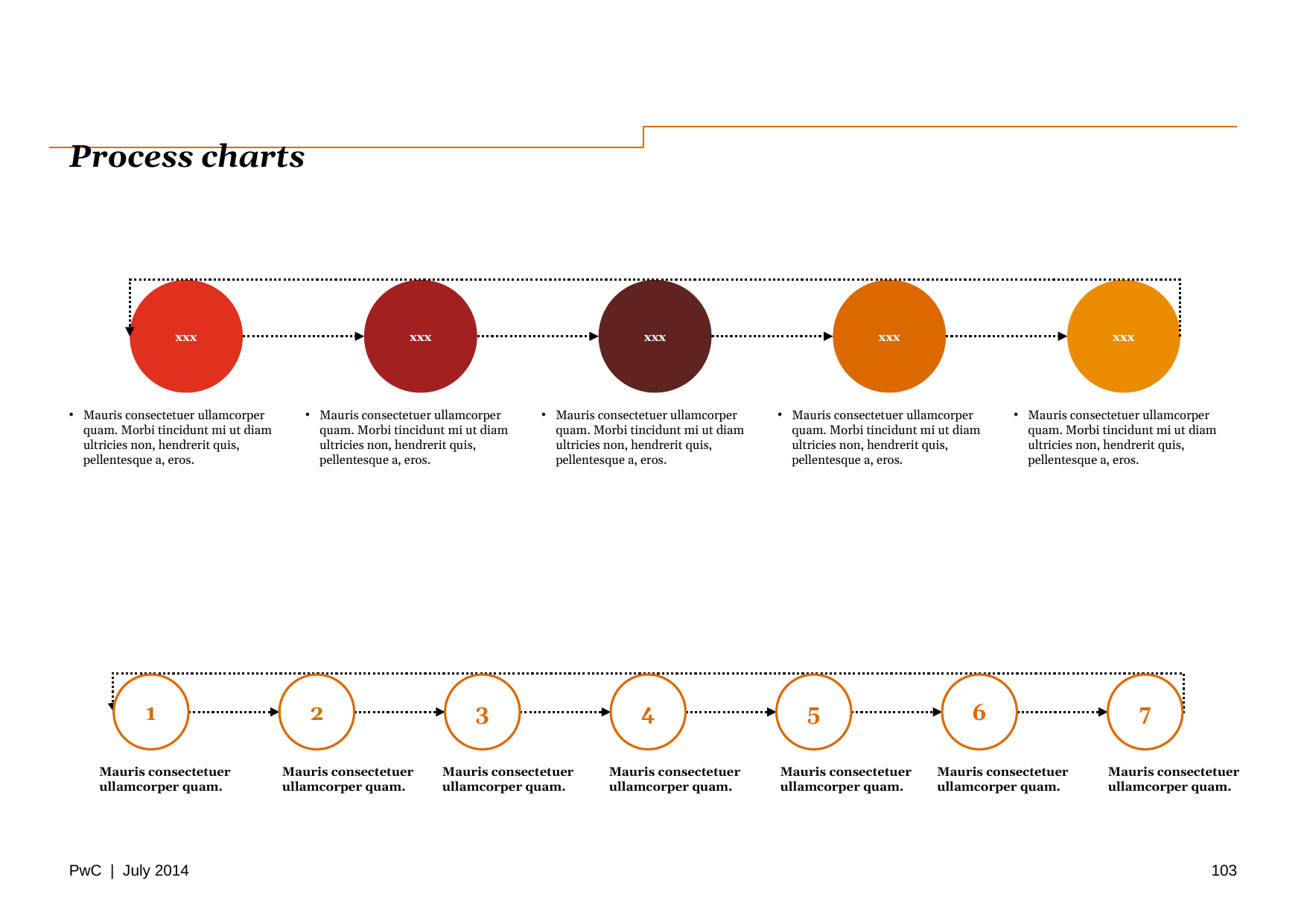

# Process charts
xxx
xxx
xxx
xxx
xxx
Mauris consectetuer ullamcorper quam. Morbi tincidunt mi ut diam ultricies non, hendrerit quis, pellentesque a, eros.
Mauris consectetuer ullamcorper quam. Morbi tincidunt mi ut diam ultricies non, hendrerit quis, pellentesque a, eros.
Mauris consectetuer ullamcorper quam. Morbi tincidunt mi ut diam ultricies non, hendrerit quis, pellentesque a, eros.
Mauris consectetuer ullamcorper quam. Morbi tincidunt mi ut diam ultricies non, hendrerit quis, pellentesque a, eros.
Mauris consectetuer ullamcorper quam. Morbi tincidunt mi ut diam ultricies non, hendrerit quis, pellentesque a, eros.
1
2
3
4
5
6
7
Mauris consectetuer ullamcorper quam.
Mauris consectetuer ullamcorper quam.
Mauris consectetuer ullamcorper quam.
Mauris consectetuer ullamcorper quam.
Mauris consectetuer ullamcorper quam.
Mauris consectetuer ullamcorper quam.
Mauris consectetuer ullamcorper quam.
103